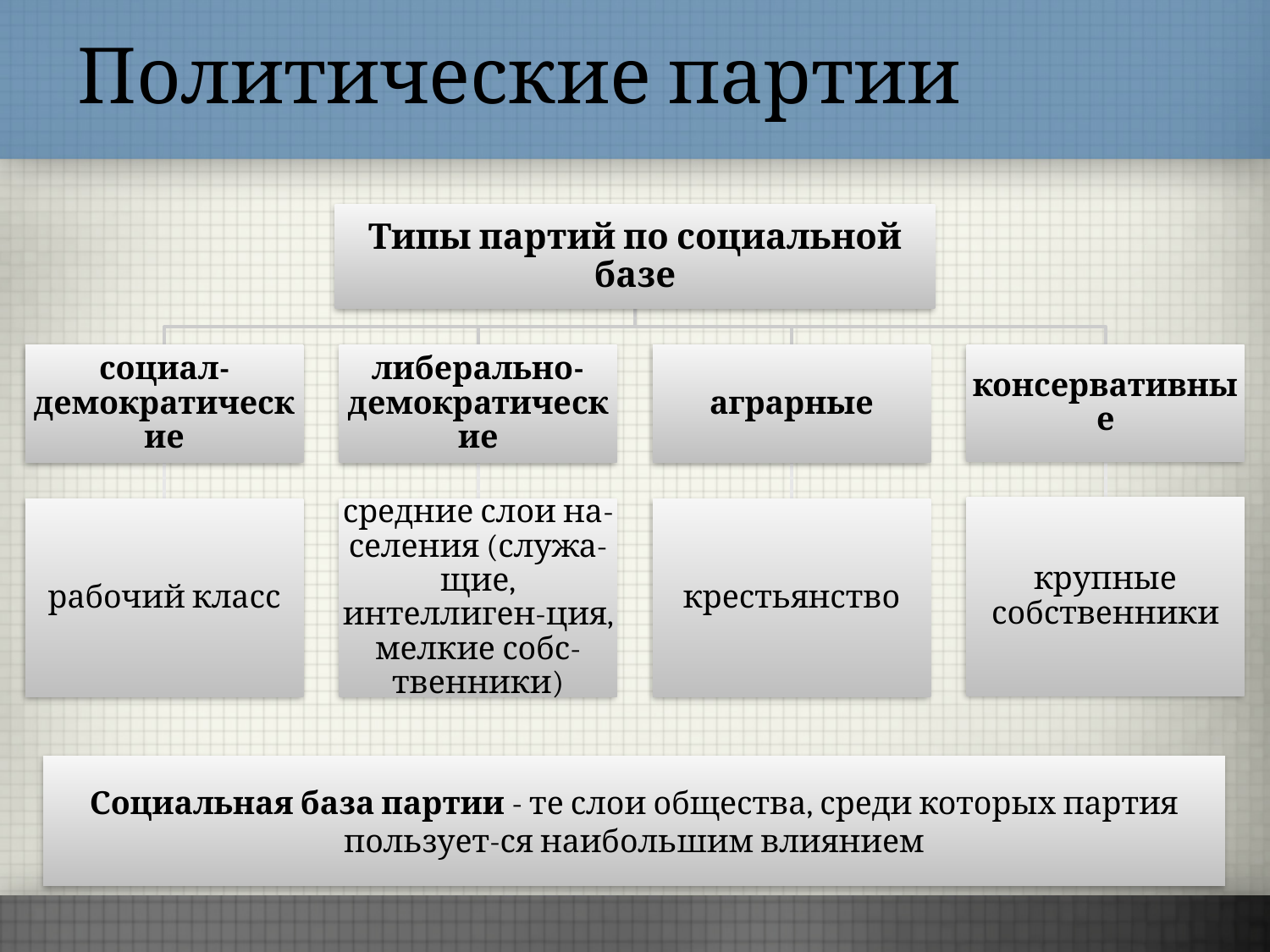

# Политические партии
Типы партий по социальной базе
социал-демократические
рабочий класс
либерально-демократические
средние слои на-селения (служа-щие, интеллиген-ция, мелкие собс-твенники)
аграрные
крестьянство
консервативные
крупные собственники
Социальная база партии - те слои общества, среди которых партия пользует-ся наибольшим влиянием